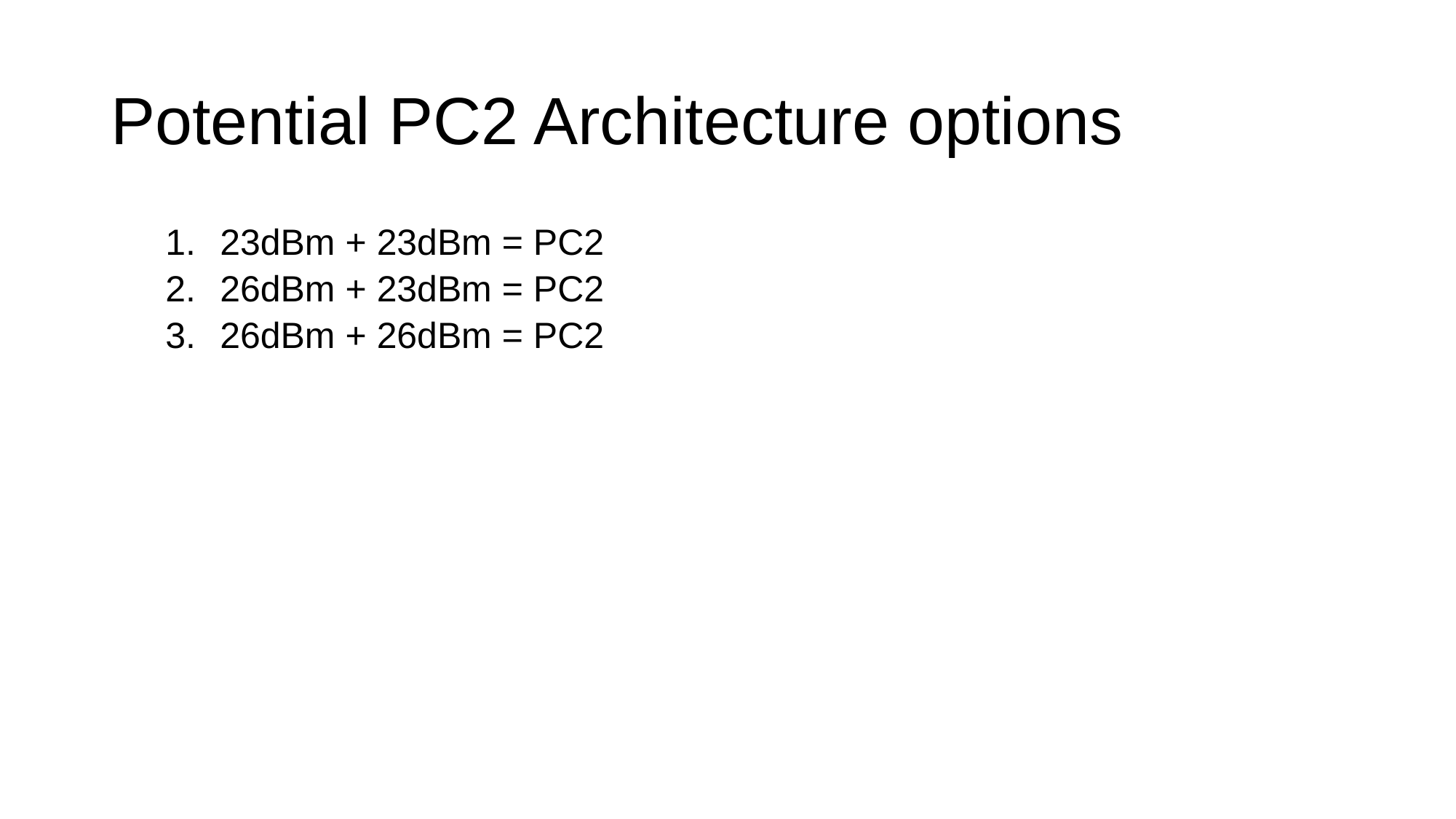

# Potential PC2 Architecture options
23dBm + 23dBm = PC2
26dBm + 23dBm = PC2
26dBm + 26dBm = PC2